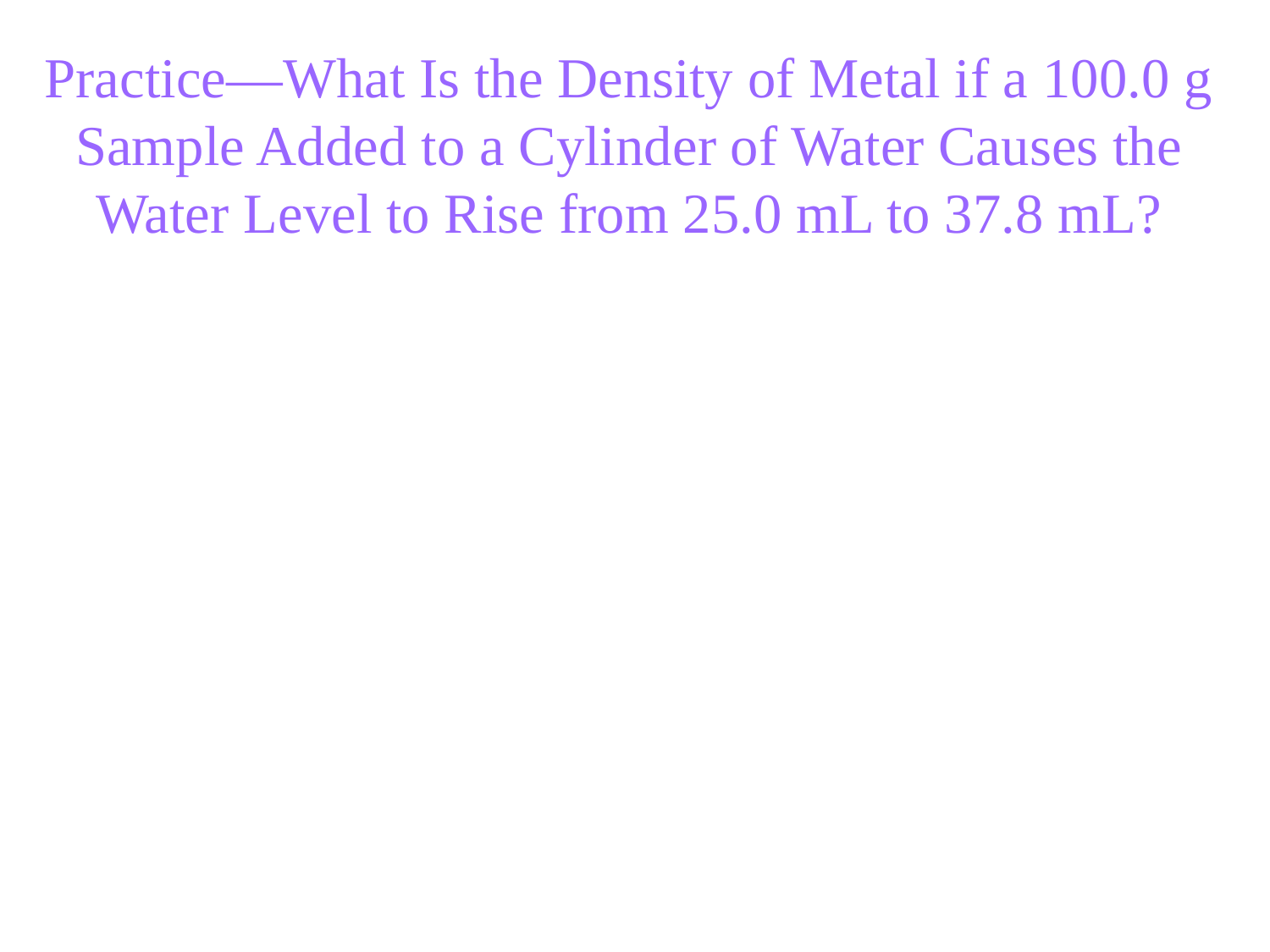

Practice—What Is the Density of Metal if a 100.0 g Sample Added to a Cylinder of Water Causes the Water Level to Rise from 25.0 mL to 37.8 mL?